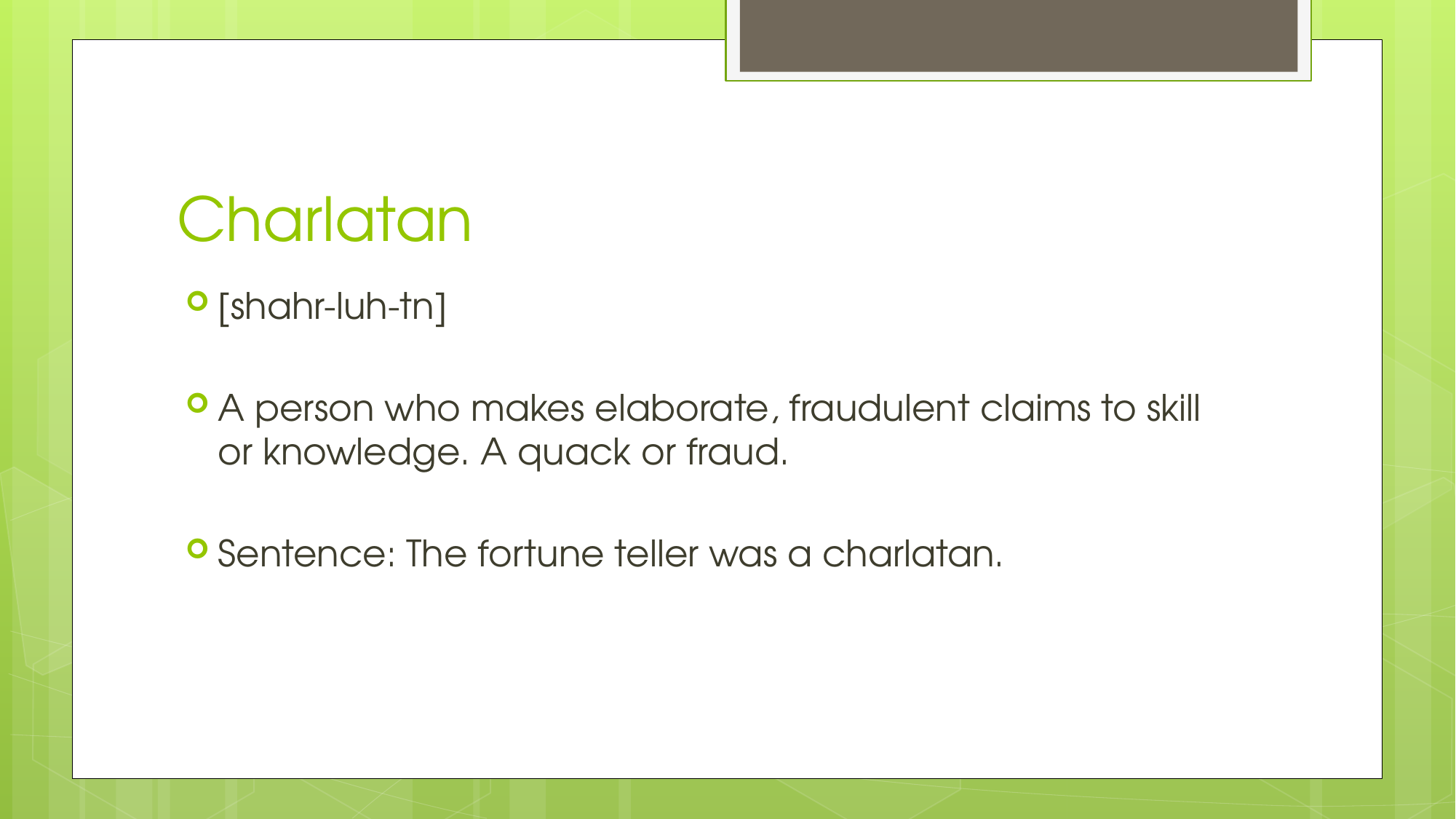

# Charlatan
[shahr-luh-tn]

A person who makes elaborate, fraudulent claims to skill or knowledge. A quack or fraud.

Sentence: The fortune teller was a charlatan.